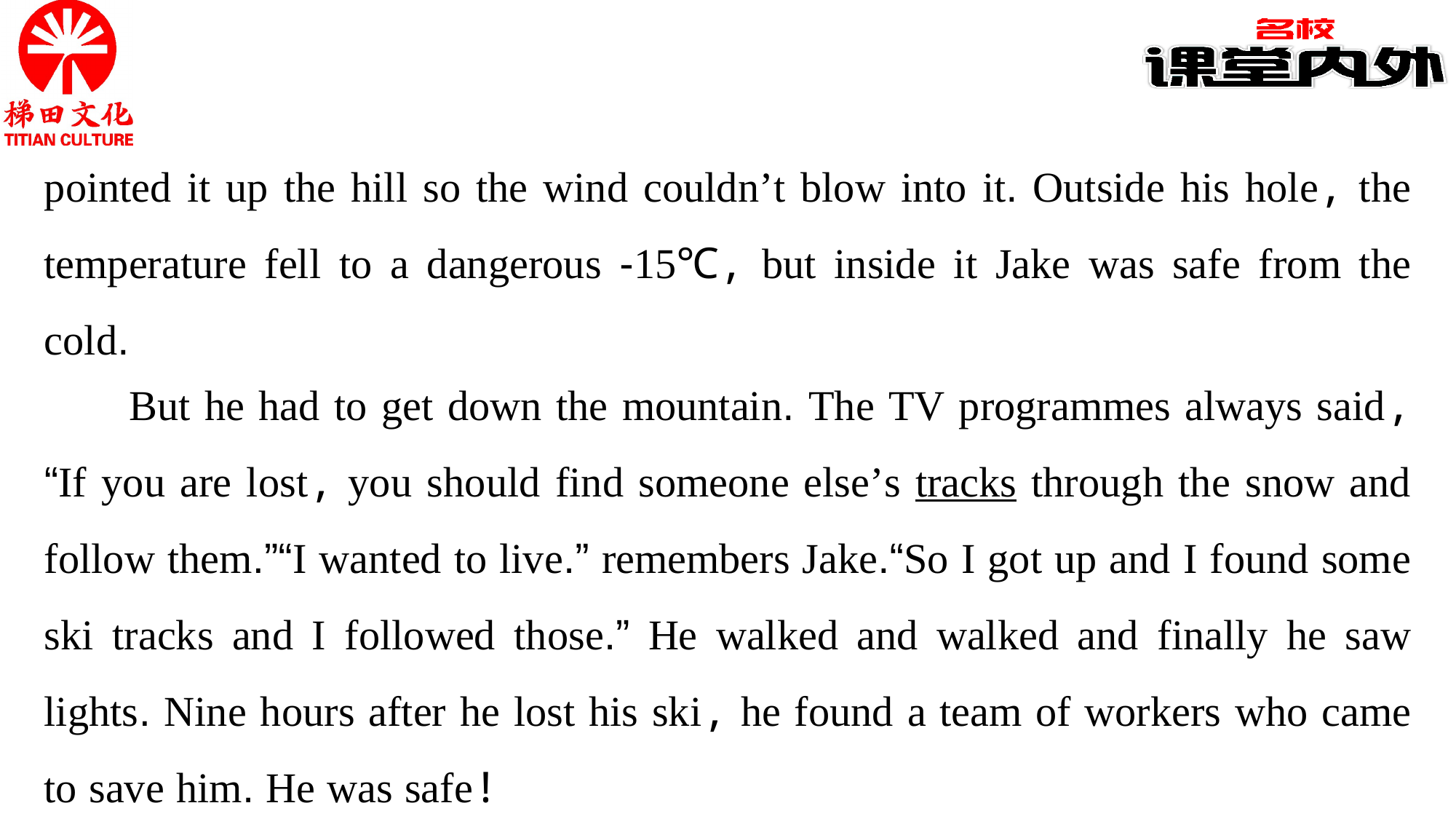

pointed it up the hill so the wind couldn’t blow into it. Outside his hole, the temperature fell to a dangerous -15℃, but inside it Jake was safe from the cold.
But he had to get down the mountain. The TV programmes always said, “If you are lost, you should find someone else’s tracks through the snow and follow them.”“I wanted to live.” remembers Jake.“So I got up and I found some ski tracks and I followed those.” He walked and walked and finally he saw lights. Nine hours after he lost his ski, he found a team of workers who came to save him. He was safe!